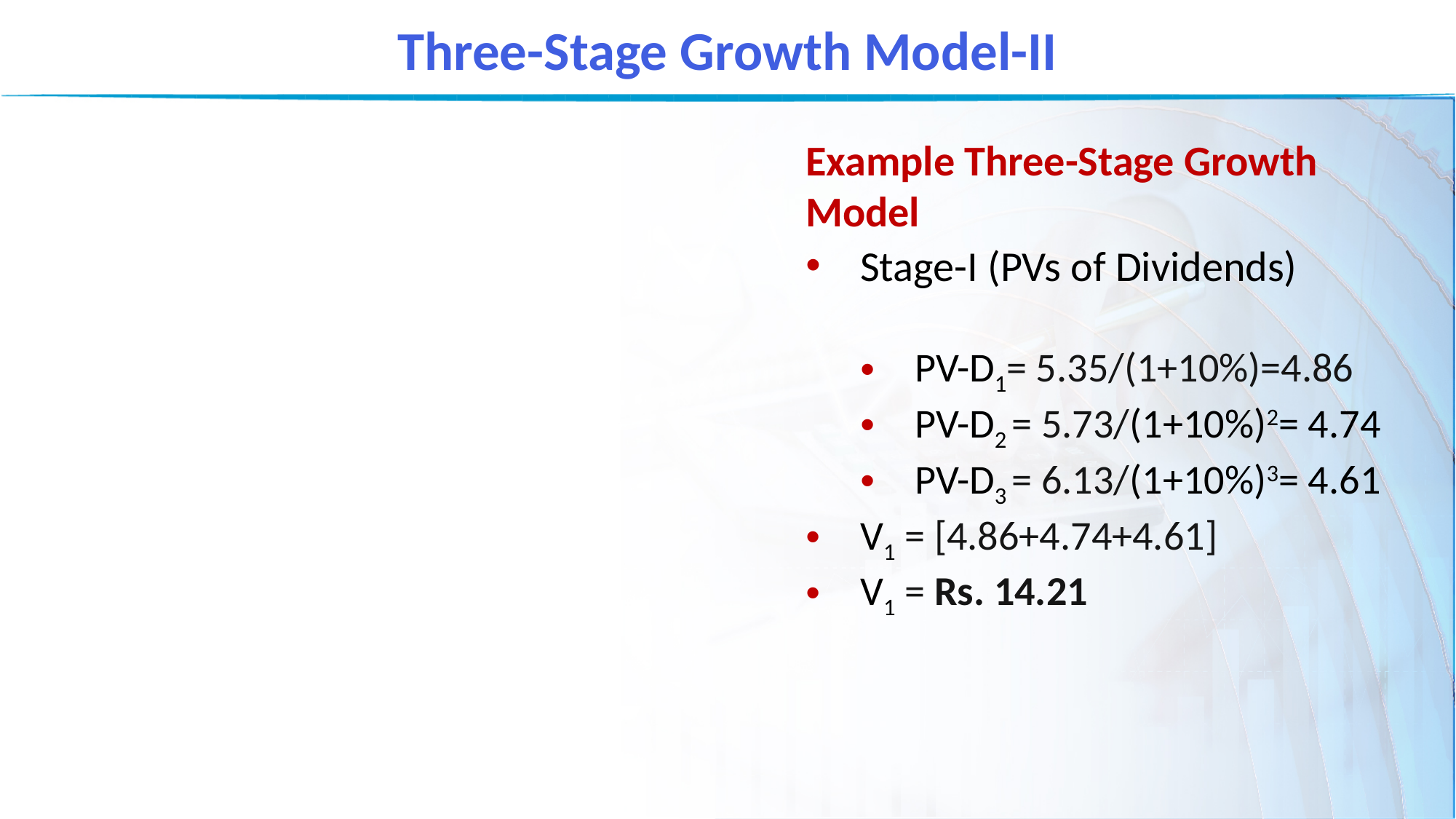

Three-Stage Growth Model-II
Example Three-Stage Growth Model

Stage-I (PVs of Dividends)

PV-D1= 5.35/(1+10%)=4.86
PV-D2 = 5.73/(1+10%)2= 4.74
PV-D3 = 6.13/(1+10%)3= 4.61
V1 = [4.86+4.74+4.61]
V1 = Rs. 14.21